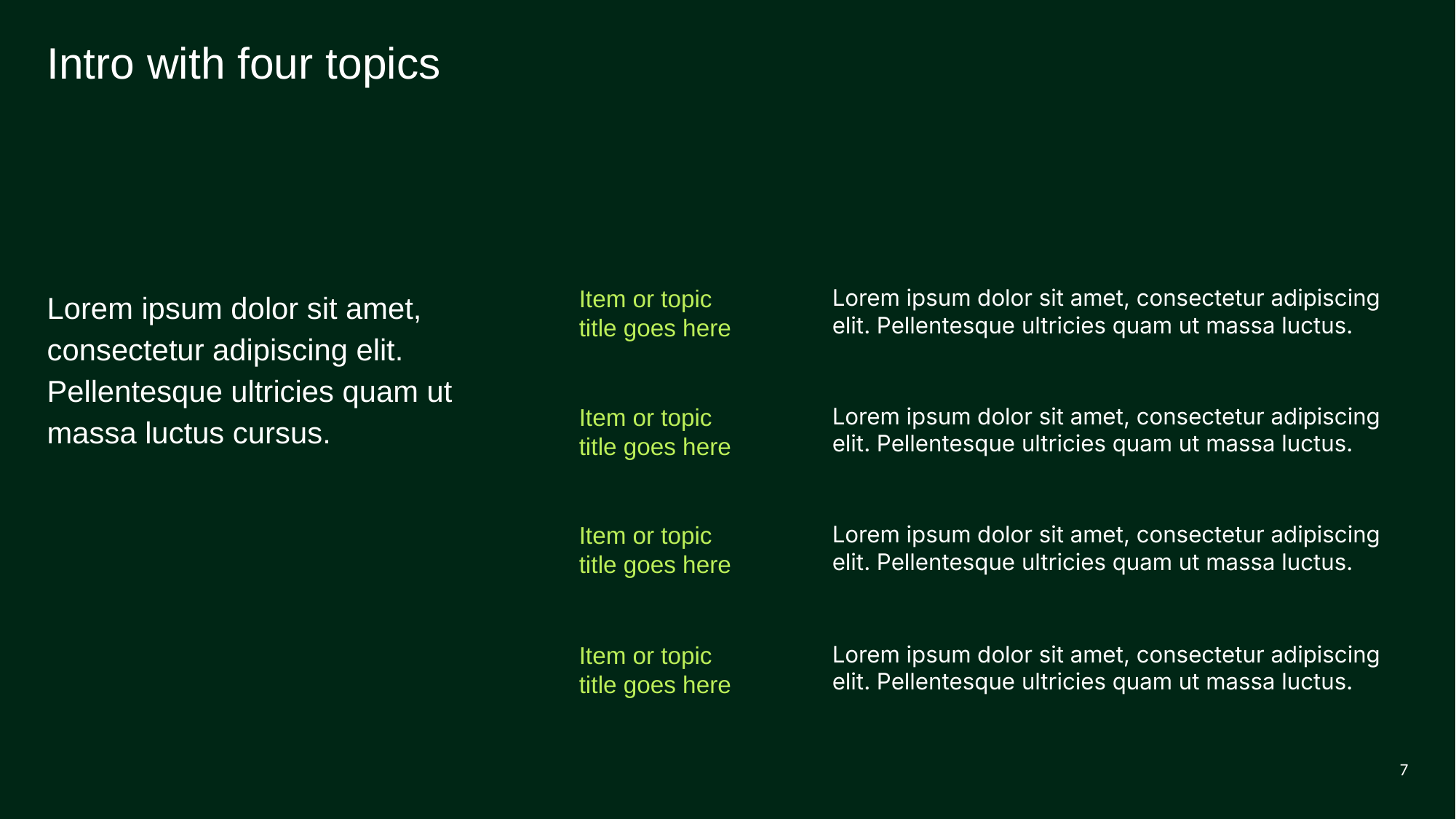

# Intro with four topics
Lorem ipsum dolor sit amet, consectetur adipiscing elit. Pellentesque ultricies quam ut massa luctus cursus.
Item or topic
title goes here
Lorem ipsum dolor sit amet, consectetur adipiscing elit. Pellentesque ultricies quam ut massa luctus.
Item or topic
title goes here
Lorem ipsum dolor sit amet, consectetur adipiscing elit. Pellentesque ultricies quam ut massa luctus.
Item or topic
title goes here
Lorem ipsum dolor sit amet, consectetur adipiscing elit. Pellentesque ultricies quam ut massa luctus.
Item or topic
title goes here
Lorem ipsum dolor sit amet, consectetur adipiscing elit. Pellentesque ultricies quam ut massa luctus.
7